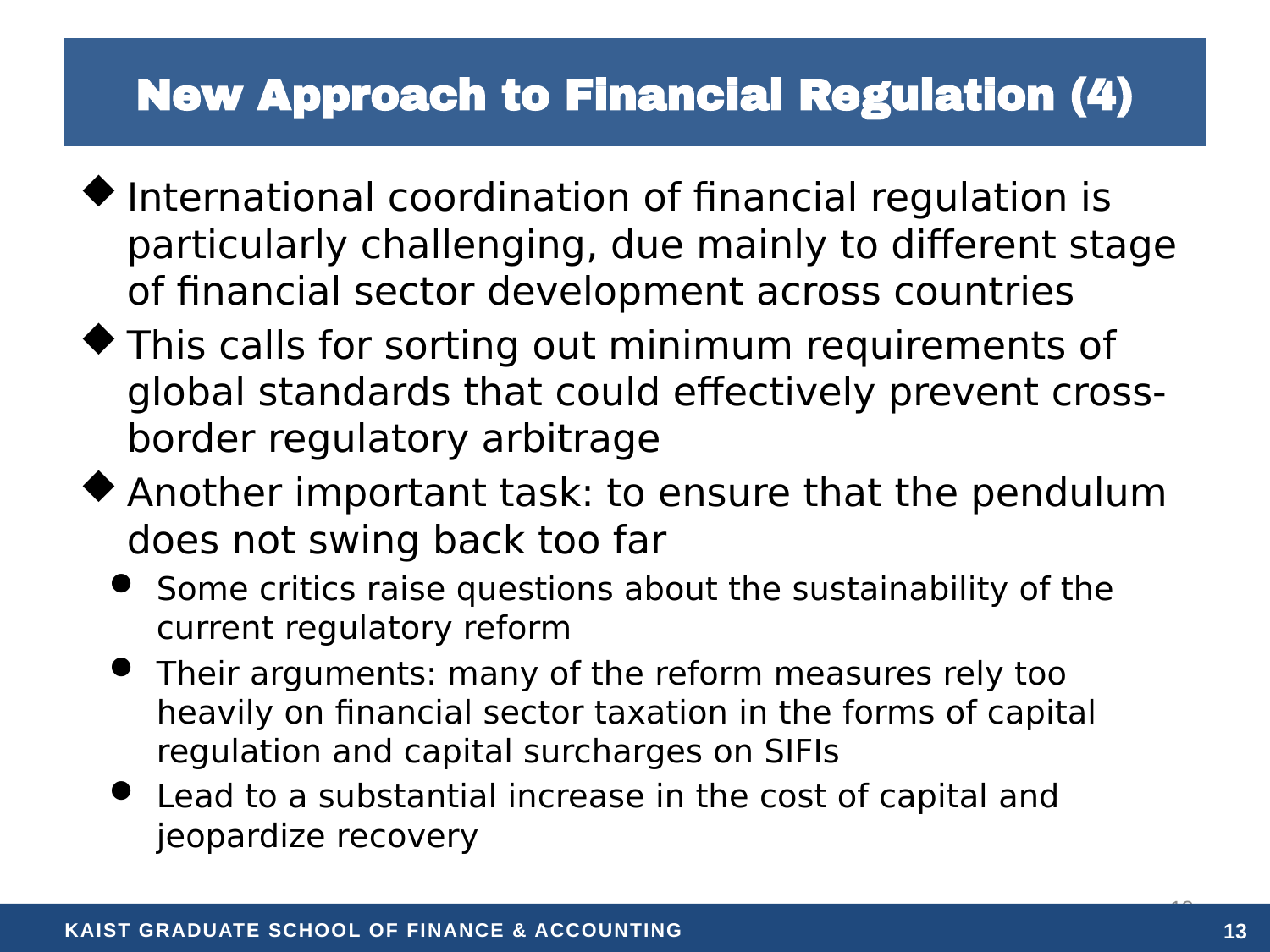

# New Approach to Financial Regulation (4)
International coordination of financial regulation is particularly challenging, due mainly to different stage of financial sector development across countries
This calls for sorting out minimum requirements of global standards that could effectively prevent cross-border regulatory arbitrage
Another important task: to ensure that the pendulum does not swing back too far
Some critics raise questions about the sustainability of the current regulatory reform
Their arguments: many of the reform measures rely too heavily on financial sector taxation in the forms of capital regulation and capital surcharges on SIFIs
Lead to a substantial increase in the cost of capital and jeopardize recovery
13